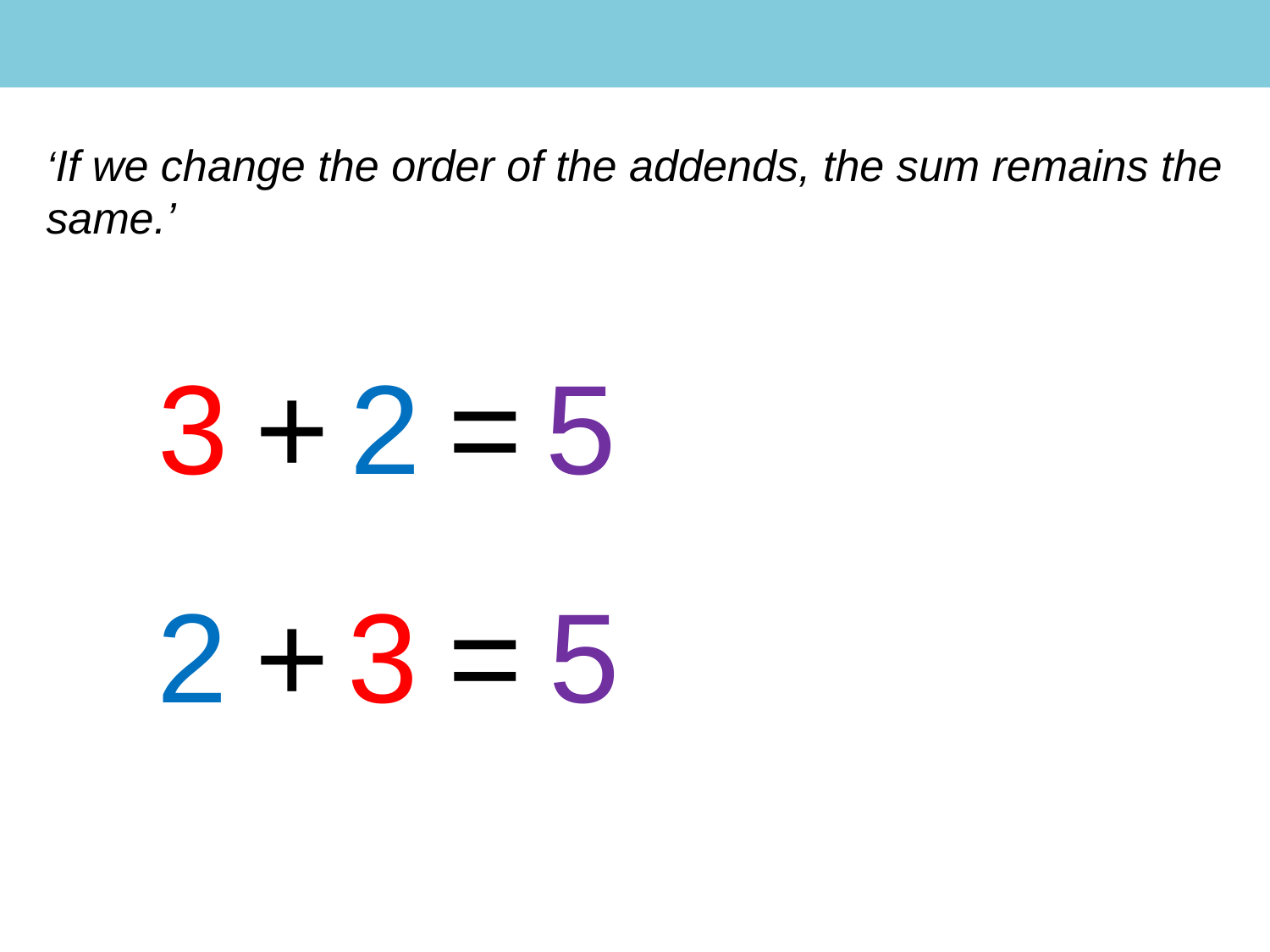

‘If we change the order of the addends, the sum remains the same.’
=
5
+
2
3
5
2
3
=
+